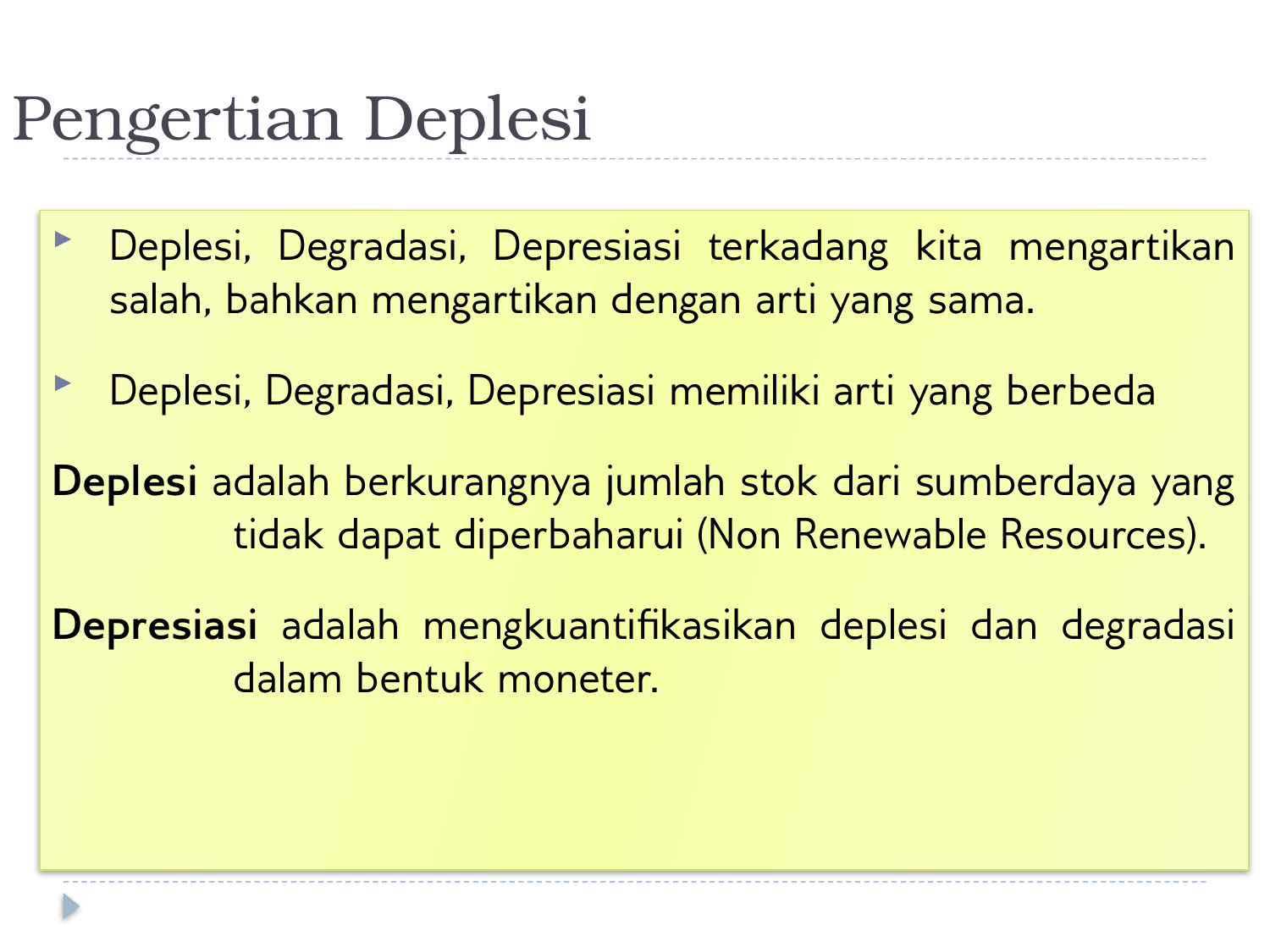

# Pengertian Deplesi
Deplesi, Degradasi, Depresiasi terkadang kita mengartikan salah, bahkan mengartikan dengan arti yang sama.
Deplesi, Degradasi, Depresiasi memiliki arti yang berbeda
Deplesi adalah berkurangnya jumlah stok dari sumberdaya yang tidak dapat diperbaharui (Non Renewable Resources).
Depresiasi adalah mengkuantifikasikan deplesi dan degradasi dalam bentuk moneter.